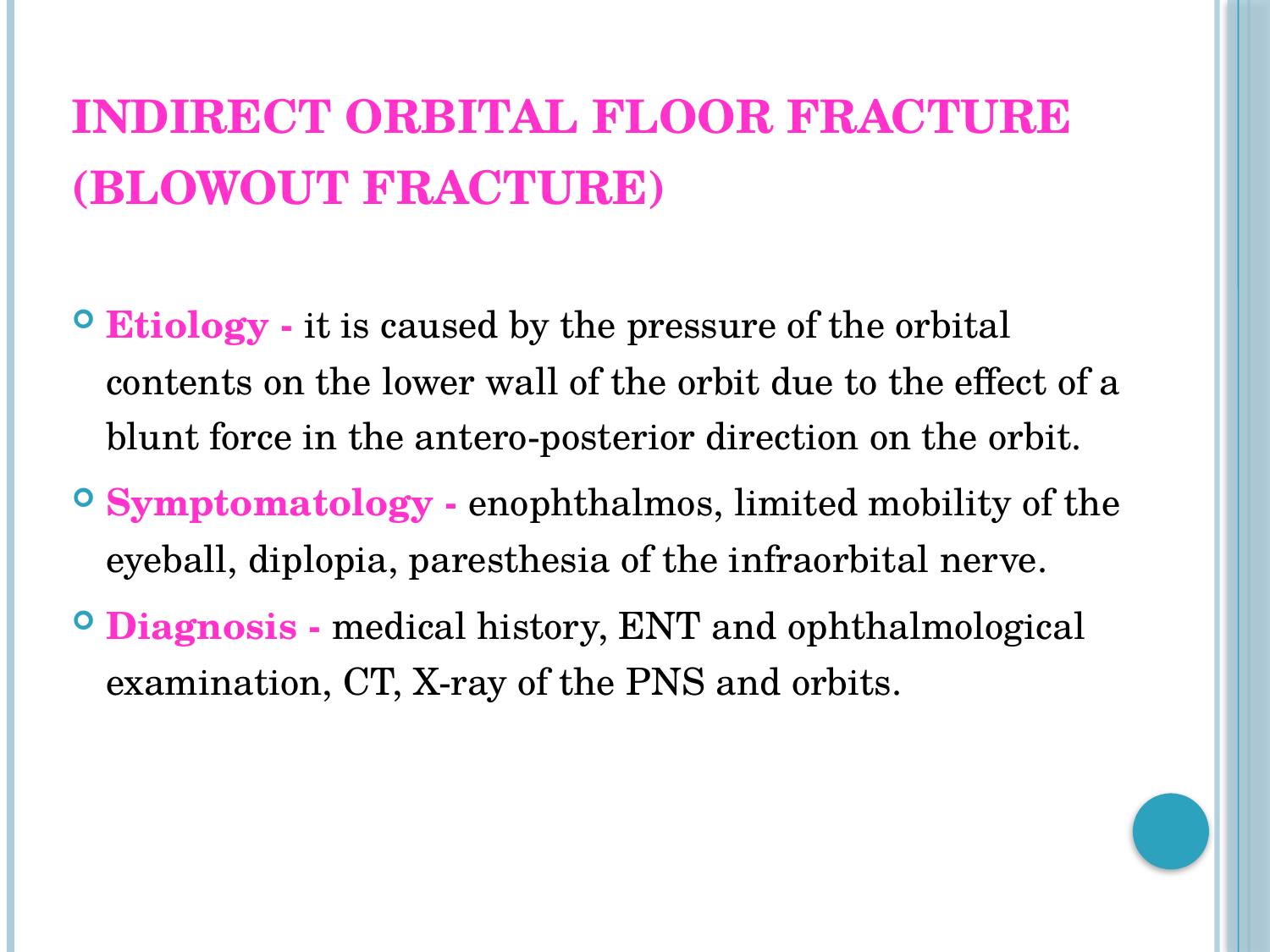

# Indirect orbital floor fracture (Blowout fracture)
Etiology - it is caused by the pressure of the orbital contents on the lower wall of the orbit due to the effect of a blunt force in the antero-posterior direction on the orbit.
Symptomatology - enophthalmos, limited mobility of the eyeball, diplopia, paresthesia of the infraorbital nerve.
Diagnosis - medical history, ENT and ophthalmological examination, CT, X-ray of the PNS and orbits.